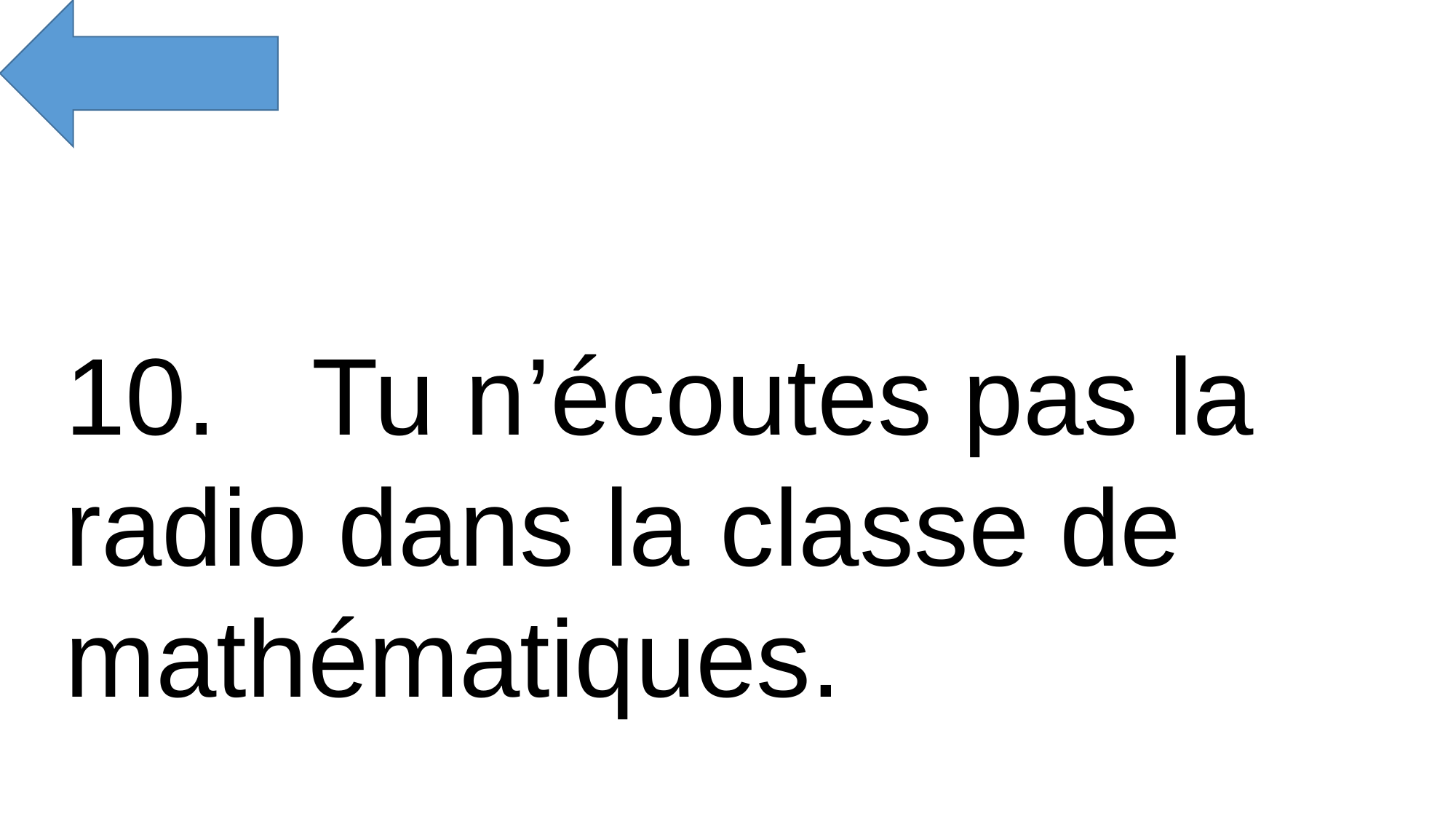

10.	 Tu n’écoutes pas la radio dans la classe de mathématiques.